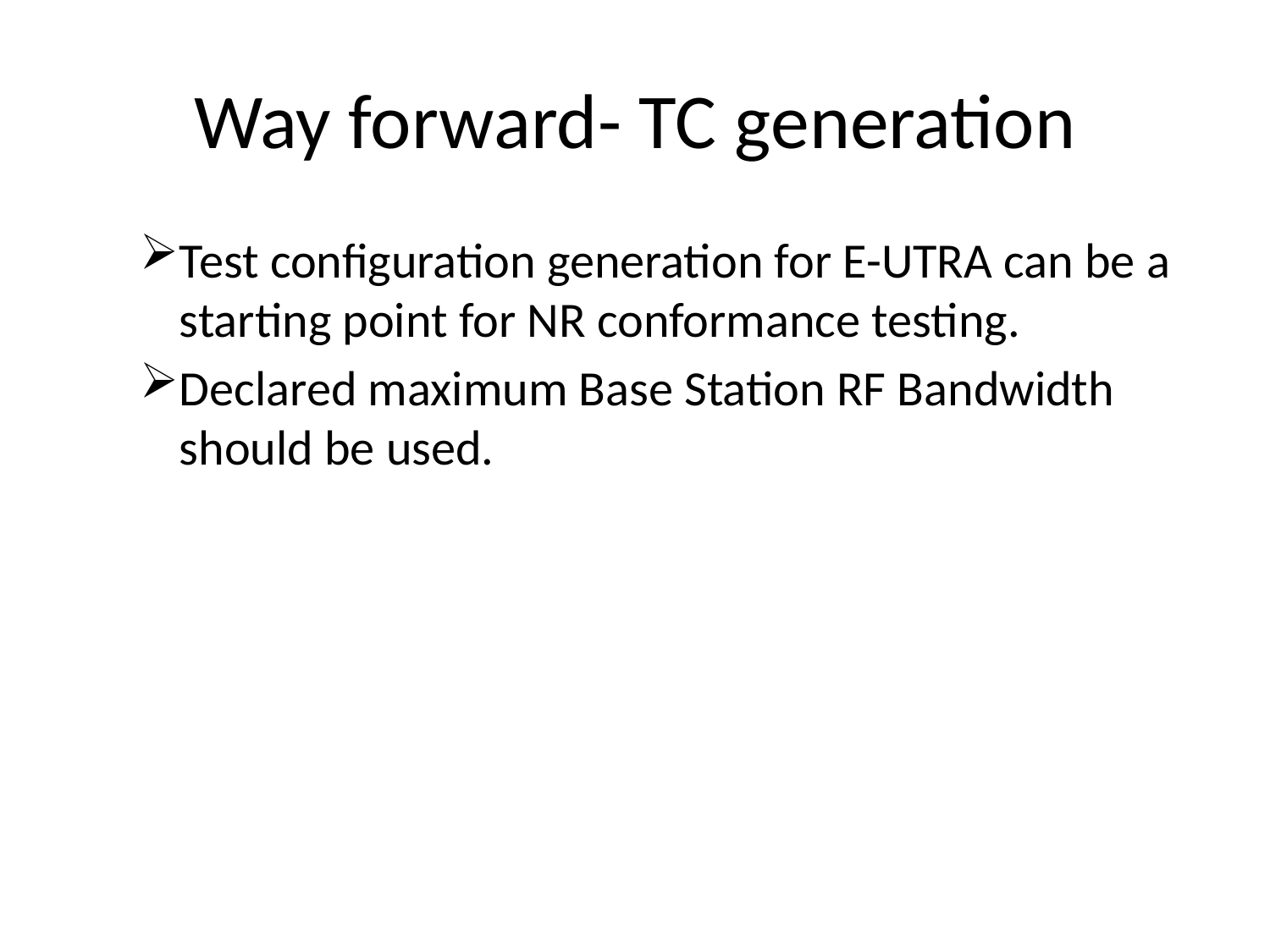

# Way forward- TC generation
Test configuration generation for E-UTRA can be a starting point for NR conformance testing.
Declared maximum Base Station RF Bandwidth should be used.